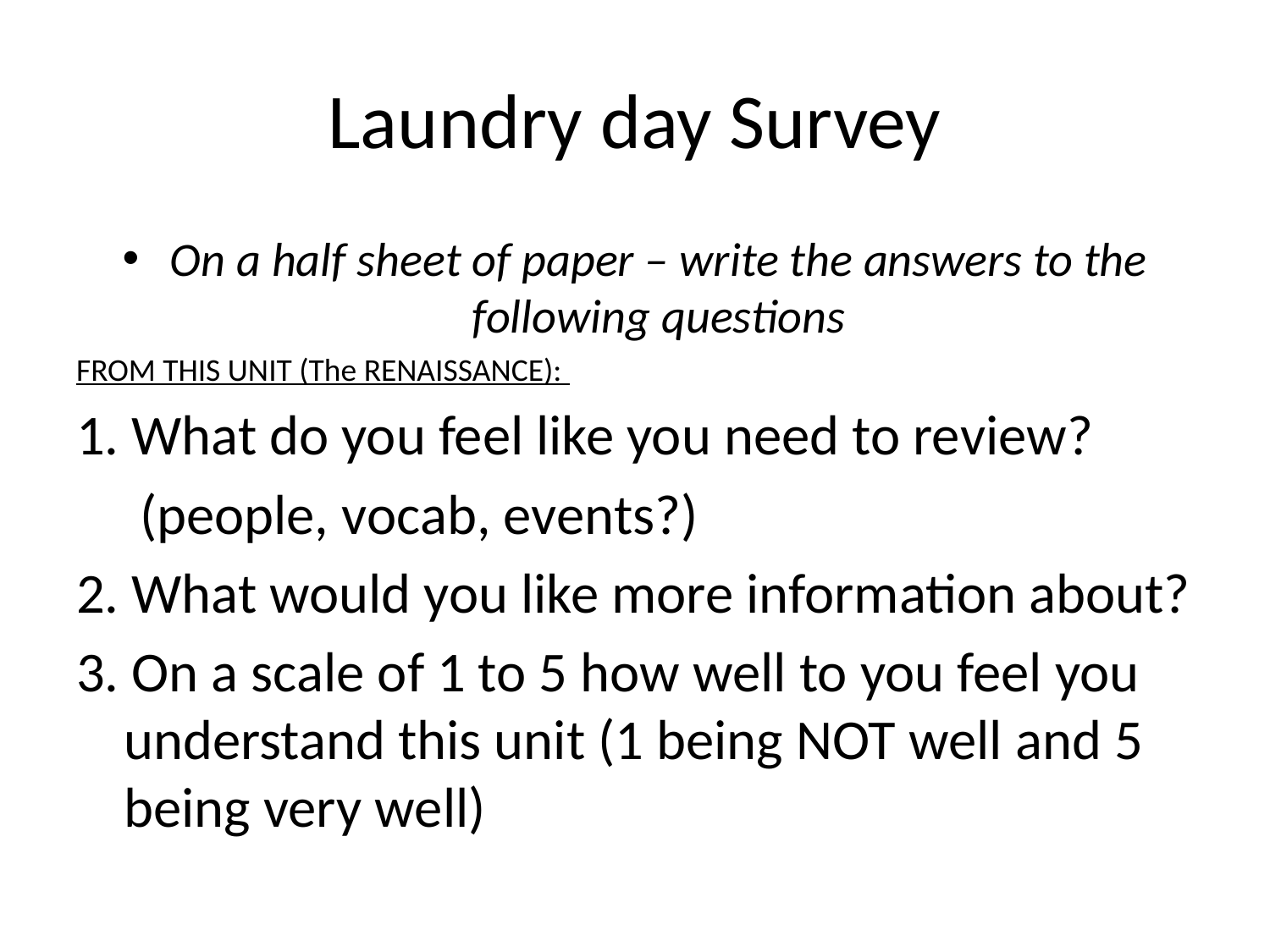

# Laundry day Survey
On a half sheet of paper – write the answers to the following questions
FROM THIS UNIT (The RENAISSANCE):
1. What do you feel like you need to review?
     (people, vocab, events?)
2. What would you like more information about?
3. On a scale of 1 to 5 how well to you feel you understand this unit (1 being NOT well and 5 being very well)